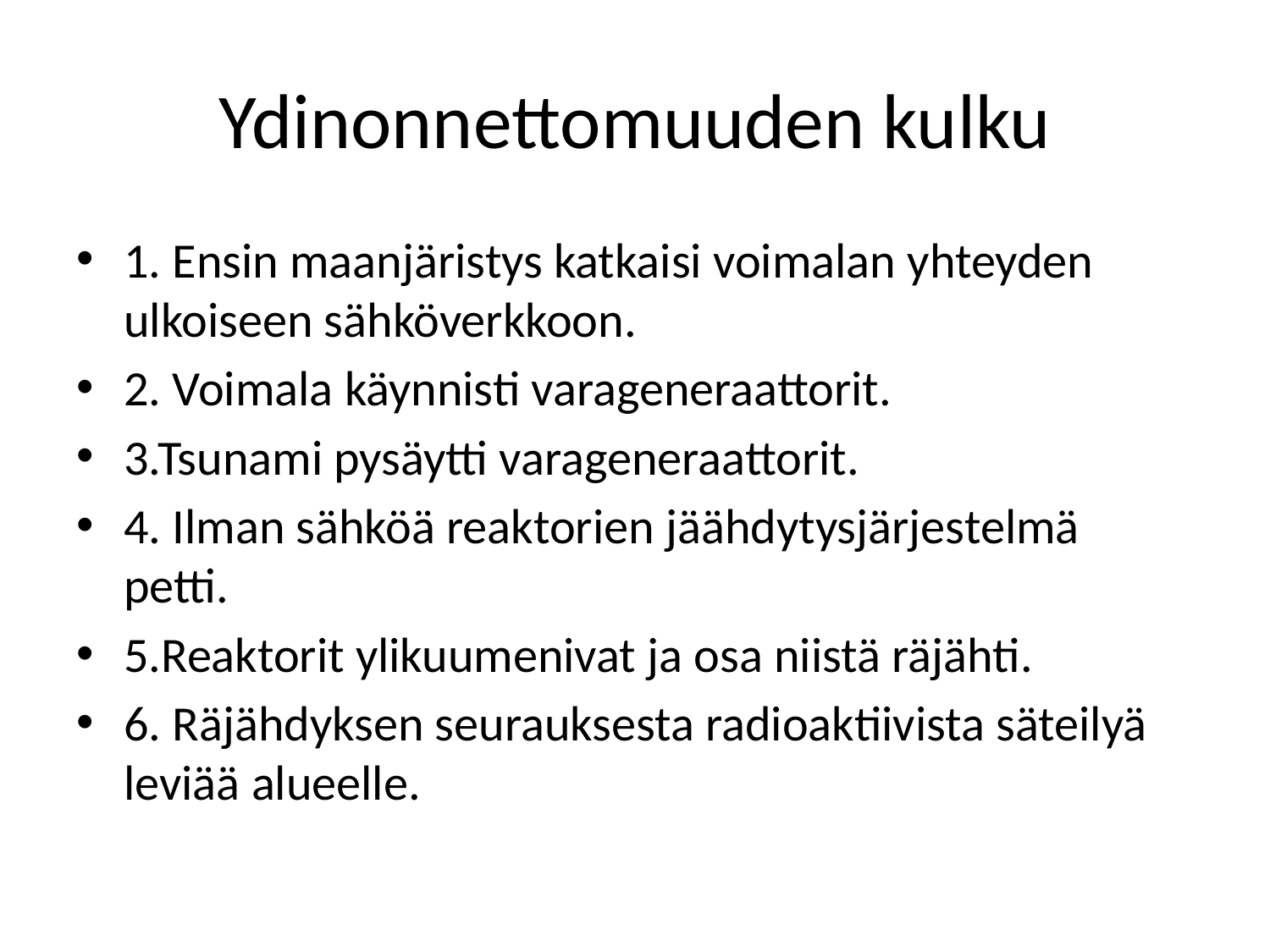

# Ydinonnettomuuden kulku
1. Ensin maanjäristys katkaisi voimalan yhteyden ulkoiseen sähköverkkoon.
2. Voimala käynnisti varageneraattorit.
3.Tsunami pysäytti varageneraattorit.
4. Ilman sähköä reaktorien jäähdytysjärjestelmä petti.
5.Reaktorit ylikuumenivat ja osa niistä räjähti.
6. Räjähdyksen seurauksesta radioaktiivista säteilyä leviää alueelle.